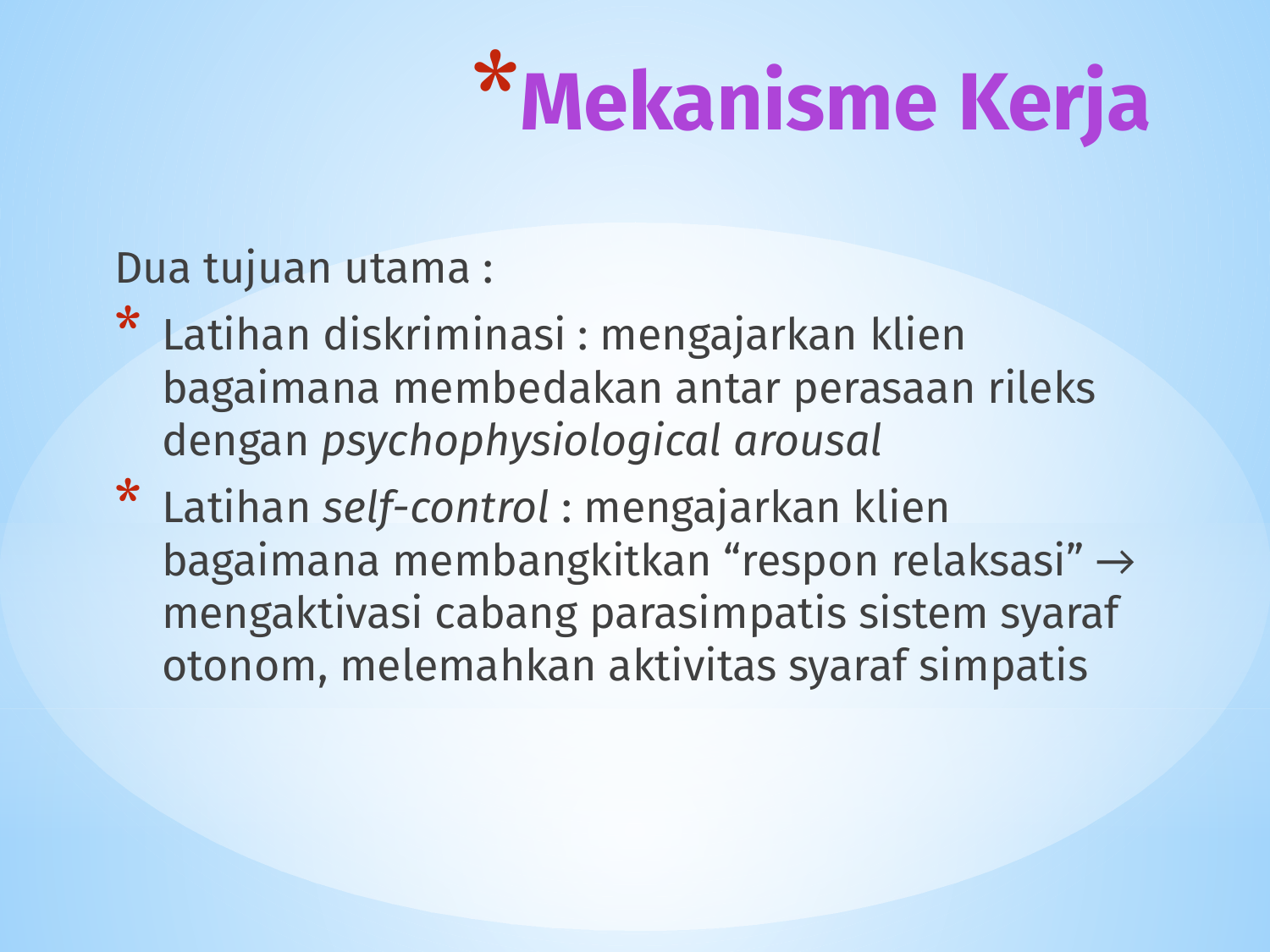

# Mekanisme Kerja
Dua tujuan utama :
Latihan diskriminasi : mengajarkan klien bagaimana membedakan antar perasaan rileks dengan psychophysiological arousal
Latihan self-control : mengajarkan klien bagaimana membangkitkan “respon relaksasi” → mengaktivasi cabang parasimpatis sistem syaraf otonom, melemahkan aktivitas syaraf simpatis